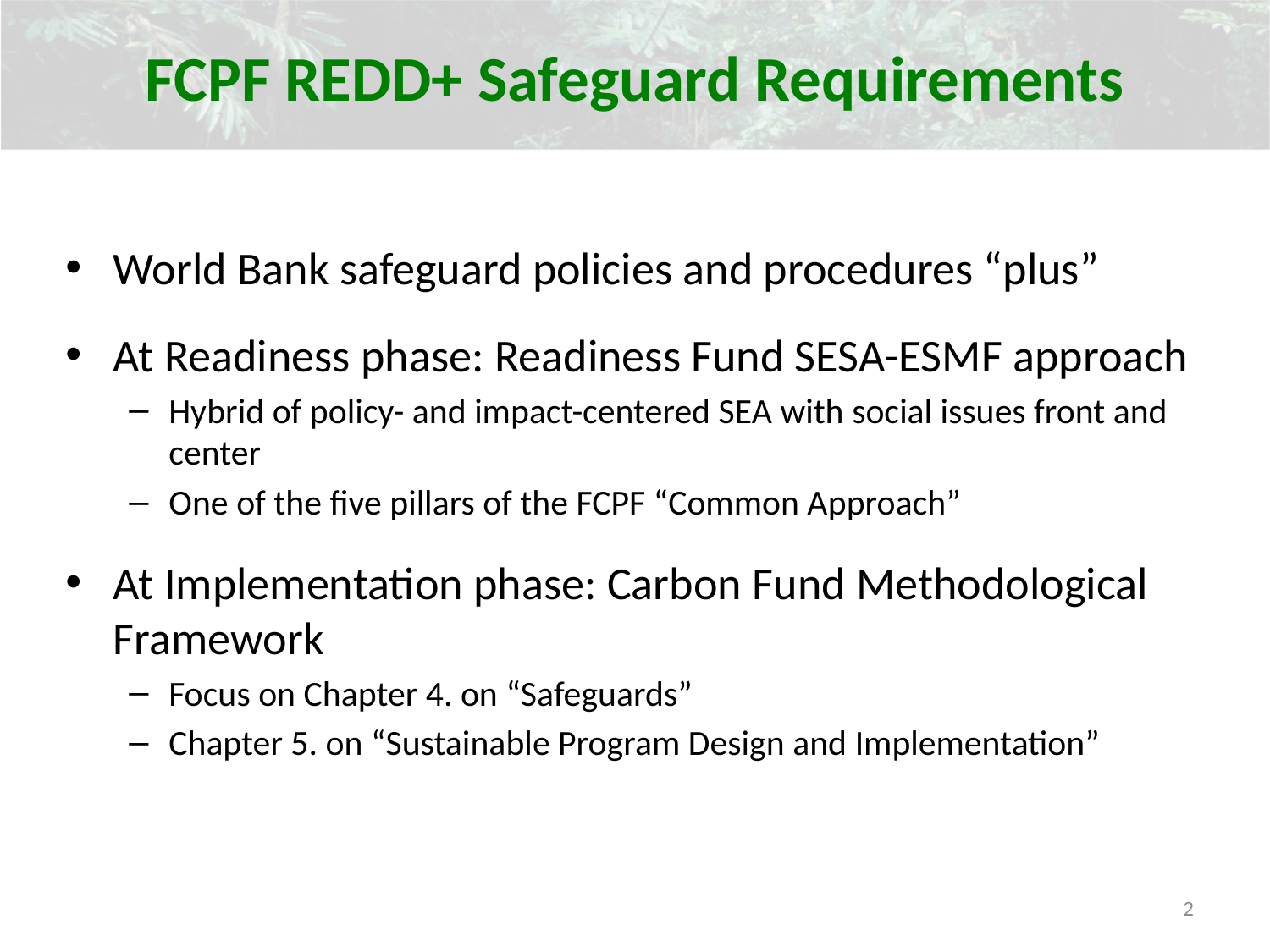

FCPF REDD+ Safeguard Requirements
World Bank safeguard policies and procedures “plus”
At Readiness phase: Readiness Fund SESA-ESMF approach
Hybrid of policy- and impact-centered SEA with social issues front and center
One of the five pillars of the FCPF “Common Approach”
At Implementation phase: Carbon Fund Methodological Framework
Focus on Chapter 4. on “Safeguards”
Chapter 5. on “Sustainable Program Design and Implementation”
2